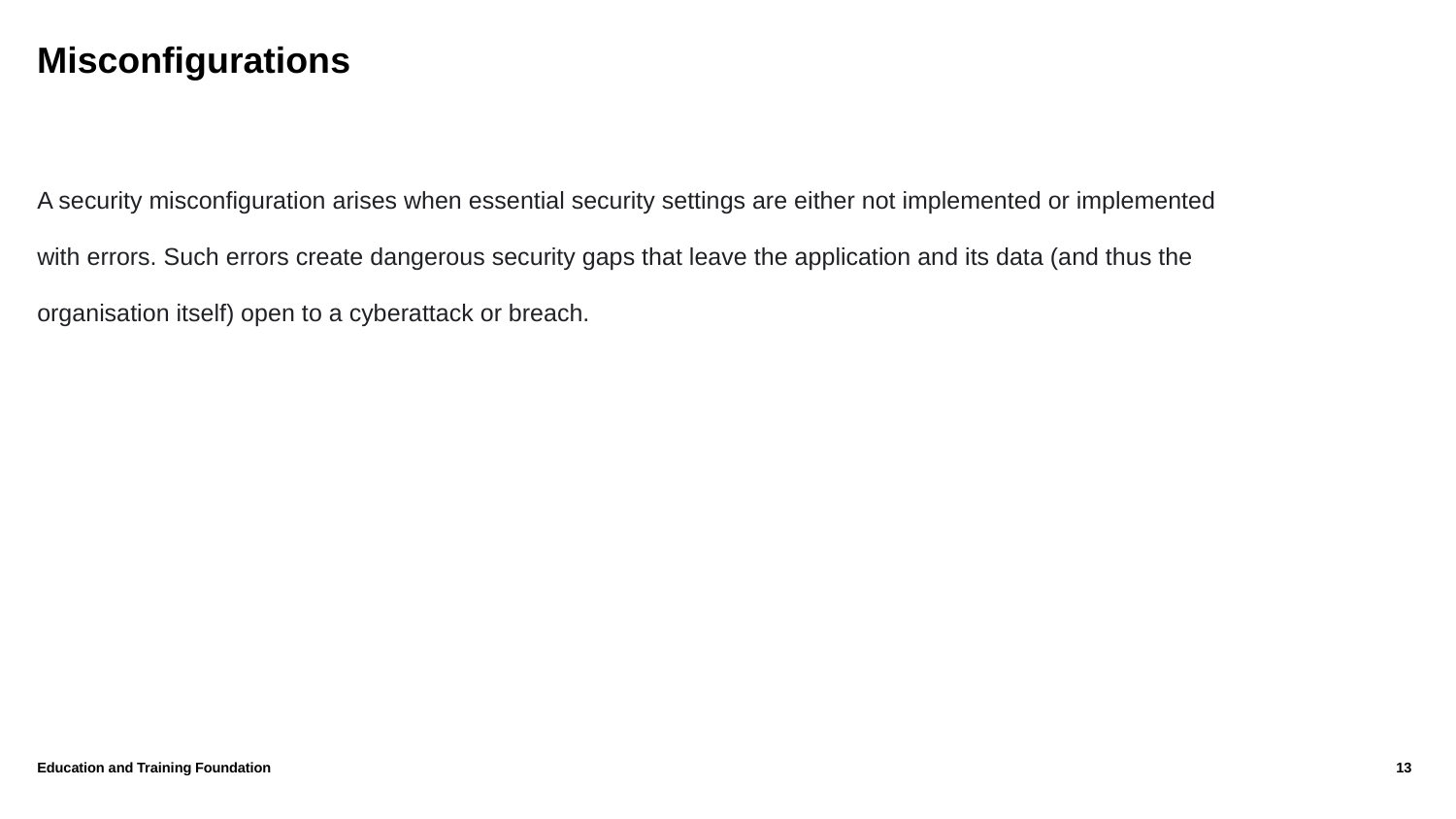

# Misconfigurations
A security misconfiguration arises when essential security settings are either not implemented or implemented with errors. Such errors create dangerous security gaps that leave the application and its data (and thus the organisation itself) open to a cyberattack or breach.
Education and Training Foundation
13